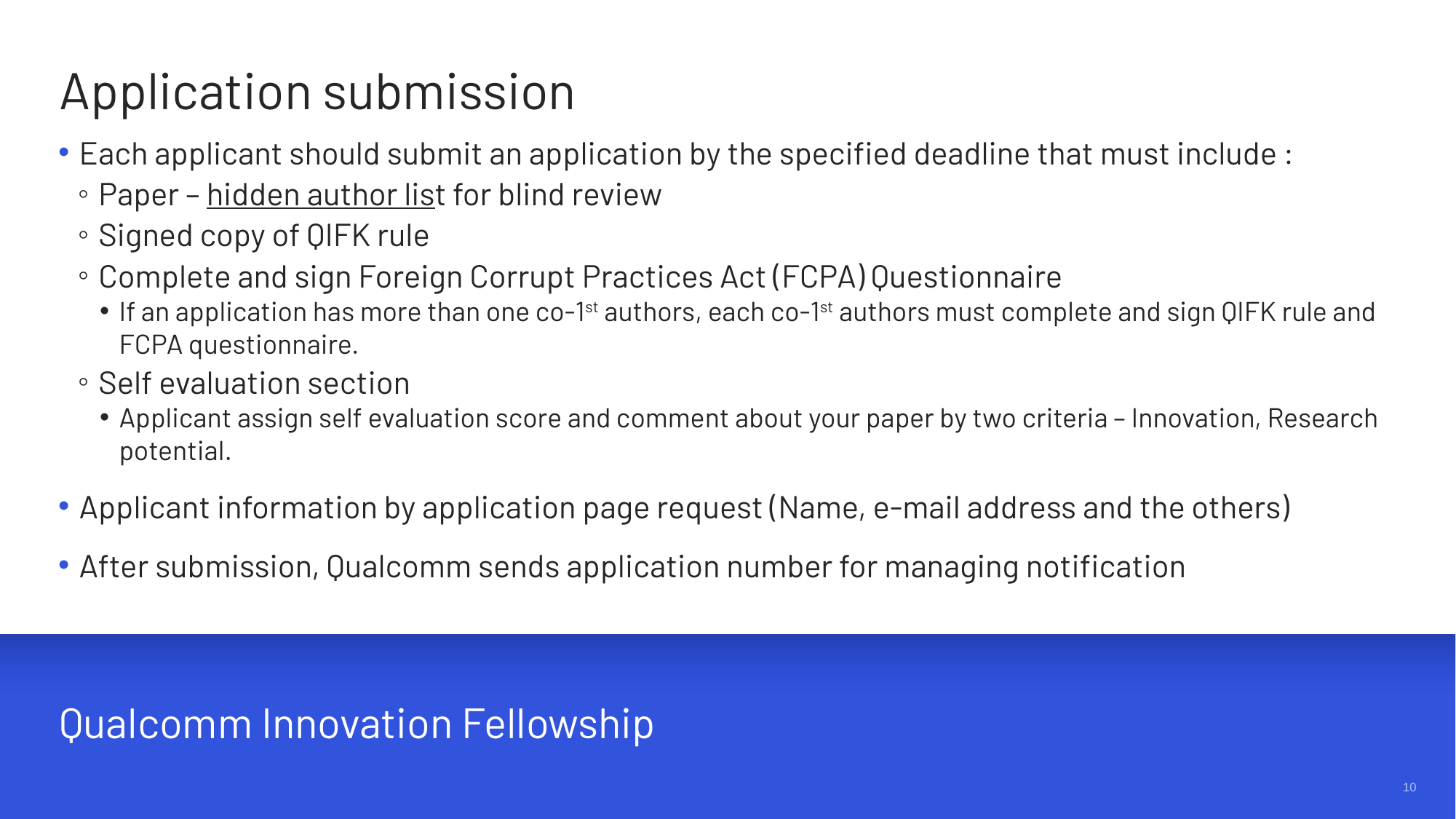

# Application submission
Each applicant should submit an application by the specified deadline that must include :
Paper – hidden author list for blind review
Signed copy of QIFK rule
Complete and sign Foreign Corrupt Practices Act (FCPA) Questionnaire
If an application has more than one co-1st authors, each co-1st authors must complete and sign QIFK rule and FCPA questionnaire.
Self evaluation section
Applicant assign self evaluation score and comment about your paper by two criteria – Innovation, Research potential.
Applicant information by application page request (Name, e-mail address and the others)
After submission, Qualcomm sends application number for managing notification

Qualcomm Innovation Fellowship